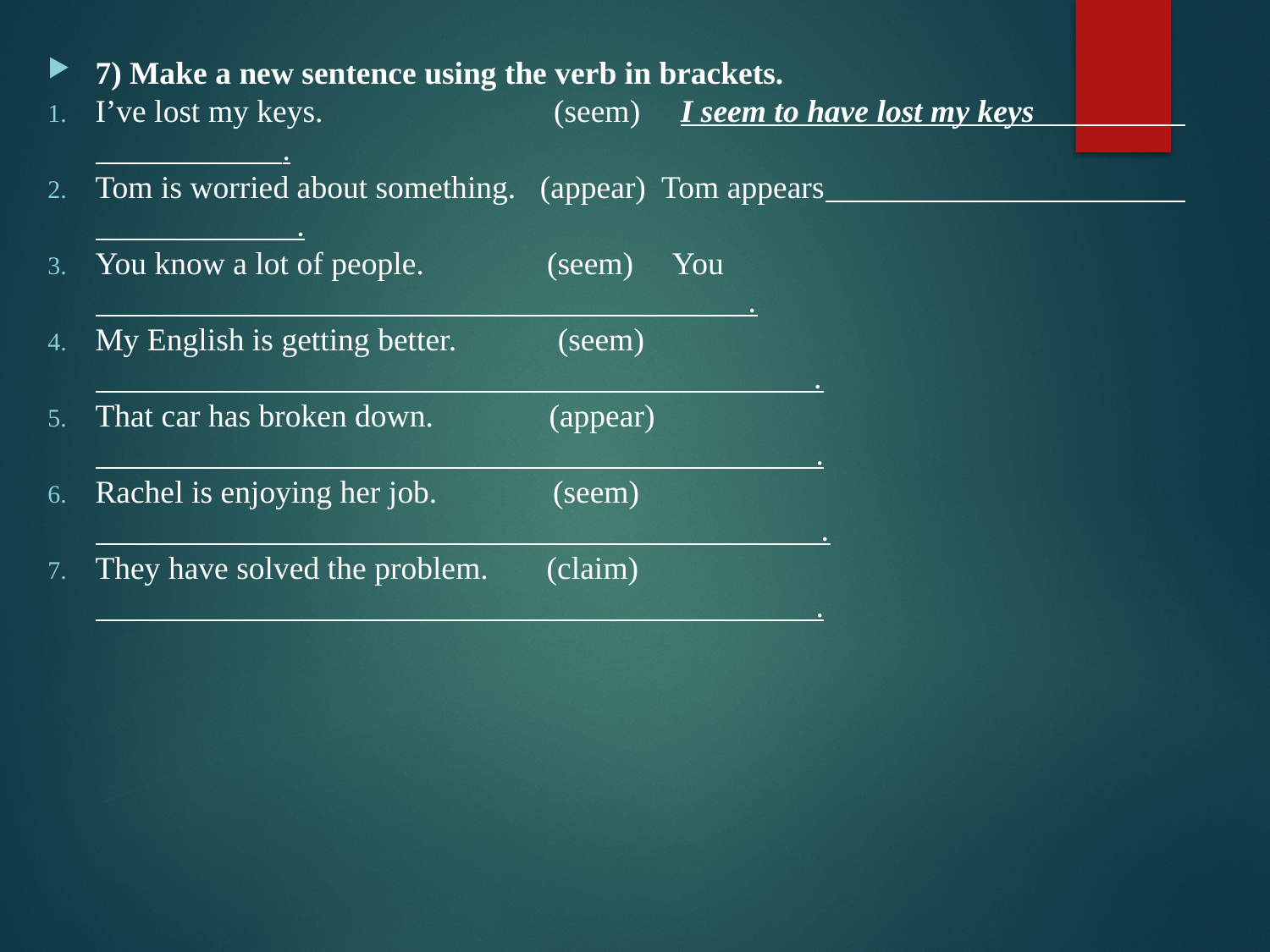

7) Make a new sentence using the verb in brackets.
I’ve lost my keys.                                (seem)     I seem to have lost my keys                                                .
Tom is worried about something.   (appear)  Tom appears                                                                               .
You know a lot of people.                 (seem)     You                                                                                            .
My English is getting better.              (seem)                                                                                                         .
That car has broken down.                (appear)                                                                                                       .
Rachel is enjoying her job.                (seem)                                                                                                          .
They have solved the problem.        (claim)                                                                                                         .